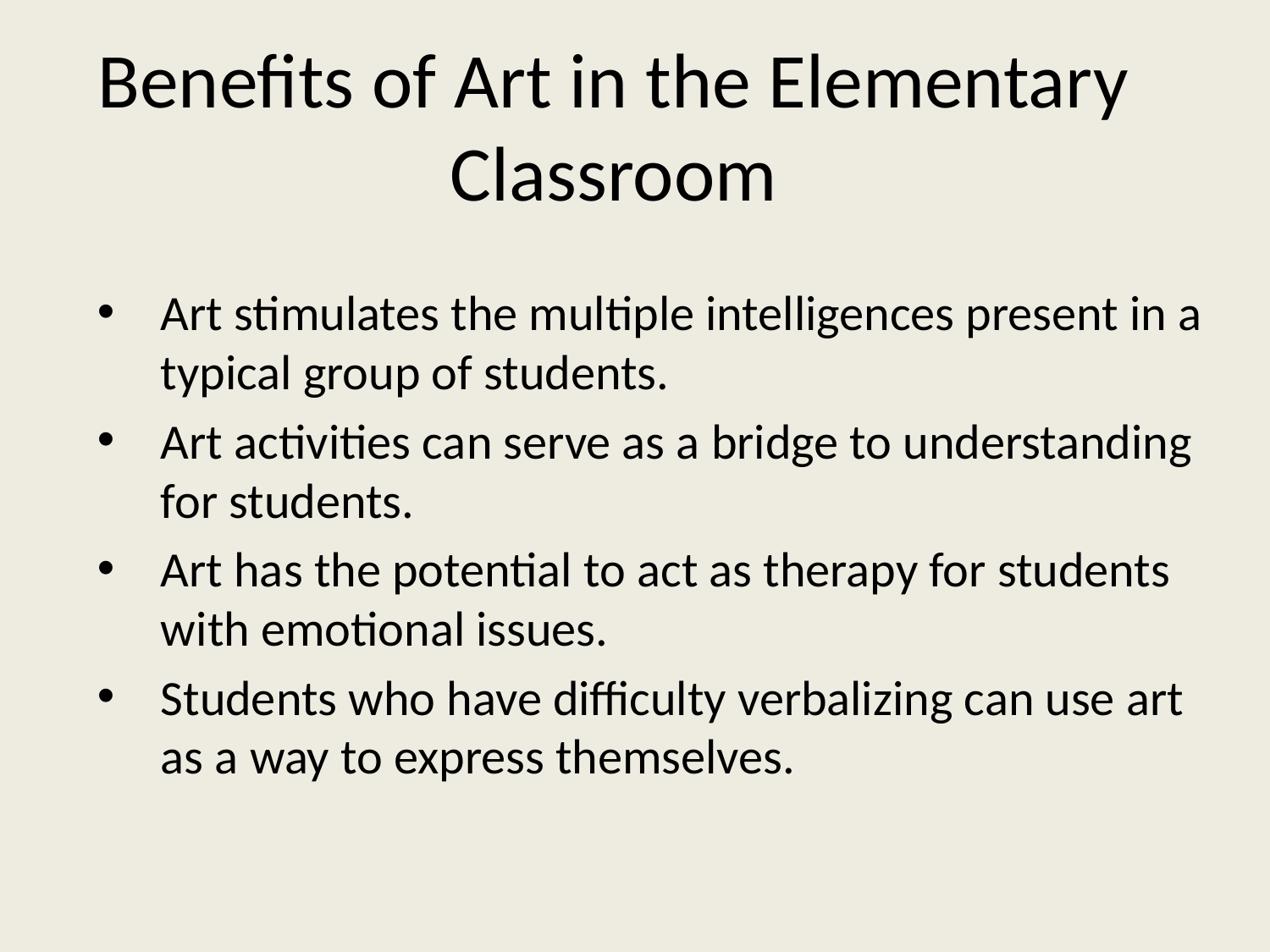

# Benefits of Art in the Elementary Classroom
Art stimulates the multiple intelligences present in a typical group of students.
Art activities can serve as a bridge to understanding for students.
Art has the potential to act as therapy for students with emotional issues.
Students who have difficulty verbalizing can use art as a way to express themselves.